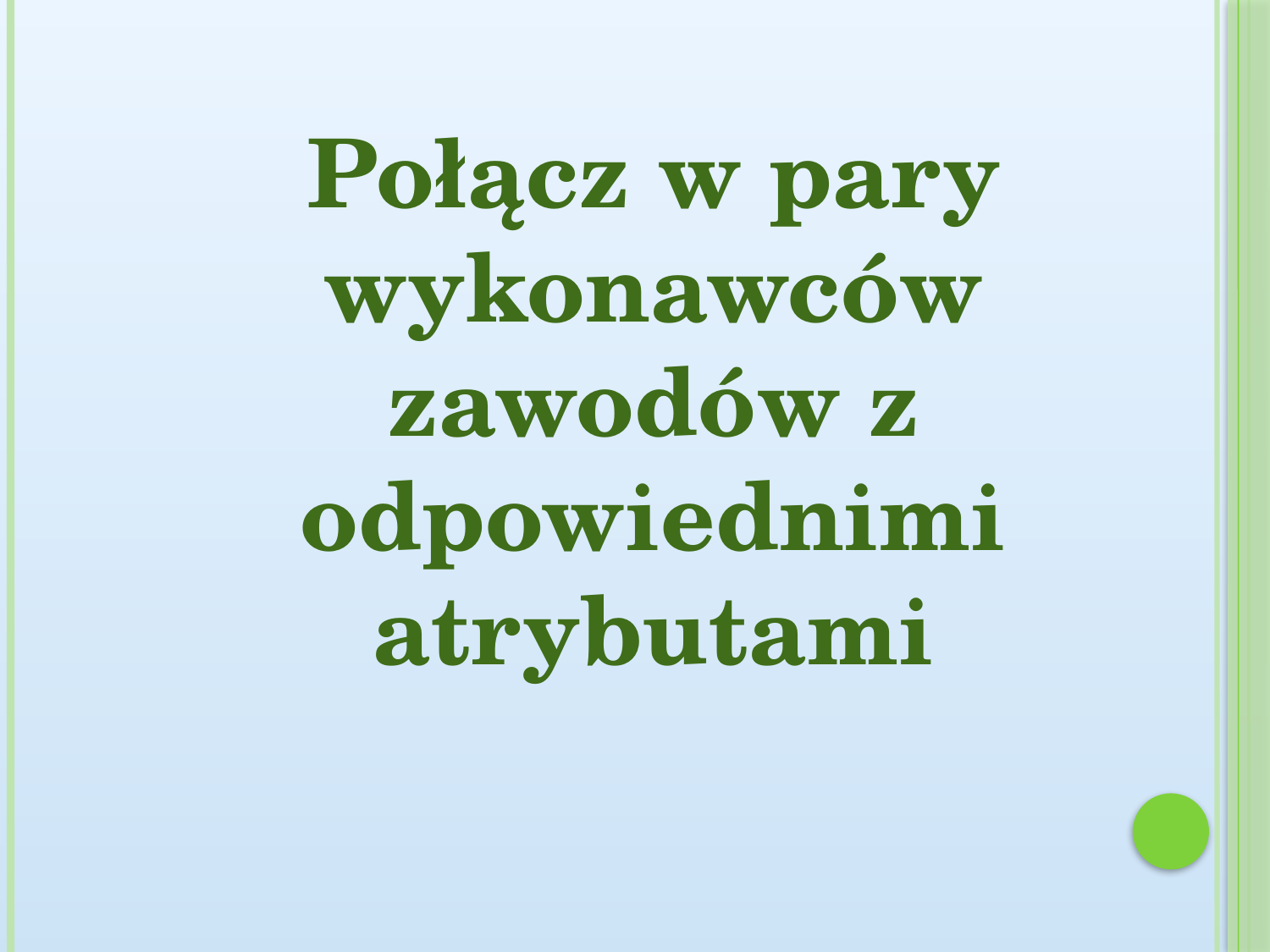

#
Połącz w pary wykonawców zawodów z odpowiednimi atrybutami